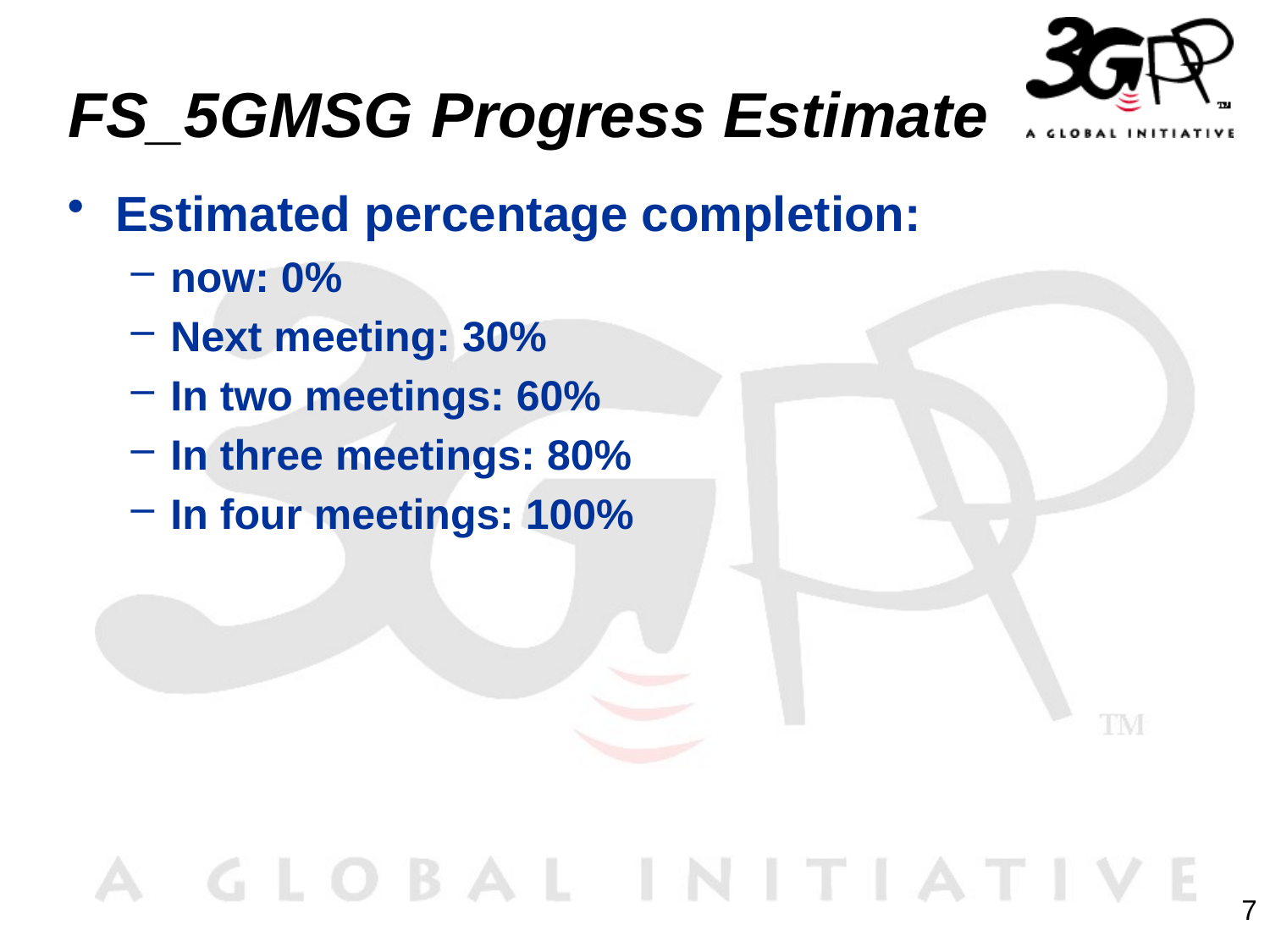

# FS_5GMSG Progress Estimate
Estimated percentage completion:
now: 0%
Next meeting: 30%
In two meetings: 60%
In three meetings: 80%
In four meetings: 100%
7